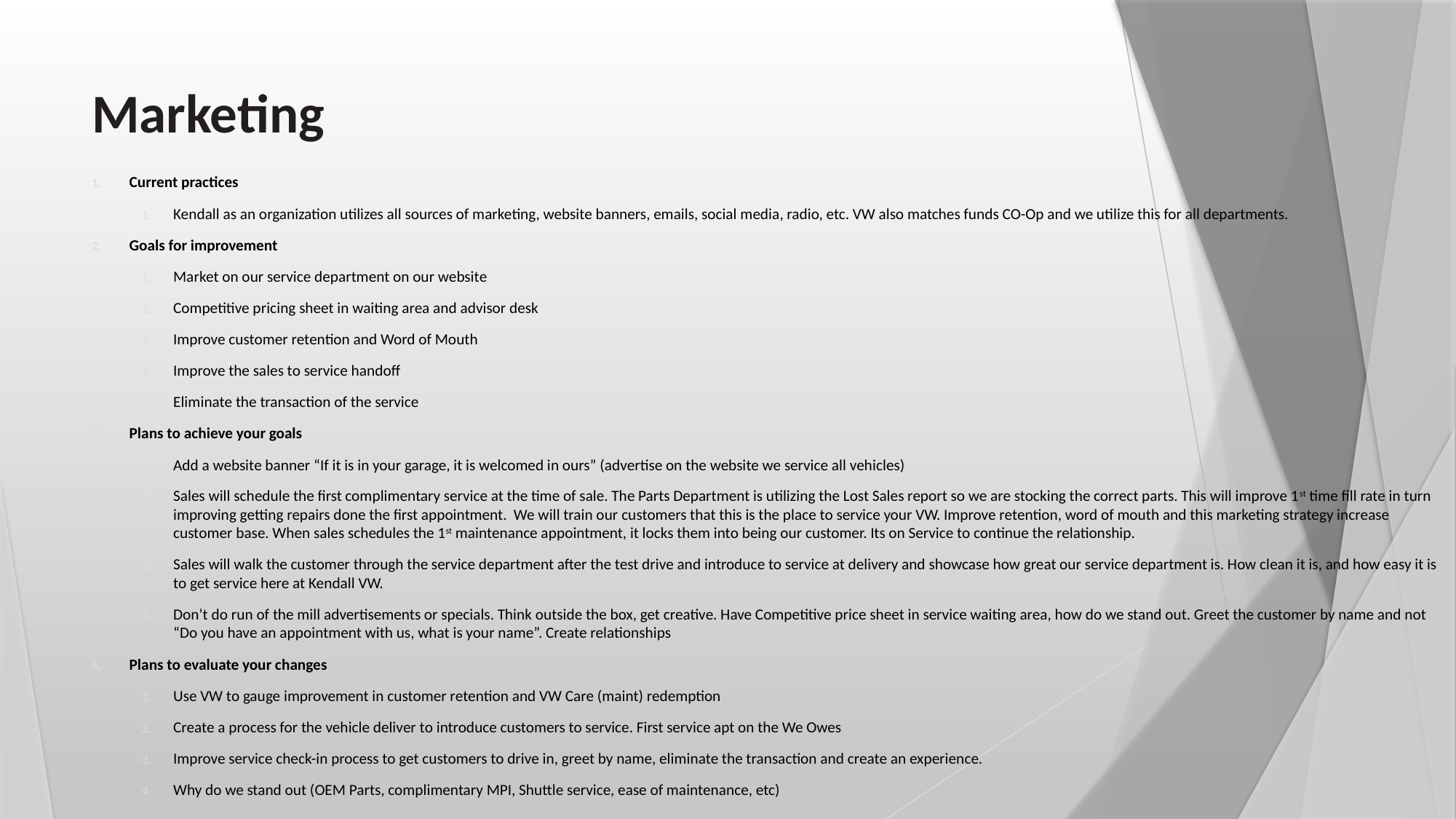

# Marketing

Current practices
Kendall as an organization utilizes all sources of marketing, website banners, emails, social media, radio, etc. VW also matches funds CO-Op and we utilize this for all departments.
Goals for improvement
Market on our service department on our website
Competitive pricing sheet in waiting area and advisor desk
Improve customer retention and Word of Mouth
Improve the sales to service handoff
Eliminate the transaction of the service
Plans to achieve your goals
Add a website banner “If it is in your garage, it is welcomed in ours” (advertise on the website we service all vehicles)
Sales will schedule the first complimentary service at the time of sale. The Parts Department is utilizing the Lost Sales report so we are stocking the correct parts. This will improve 1st time fill rate in turn improving getting repairs done the first appointment.  We will train our customers that this is the place to service your VW. Improve retention, word of mouth and this marketing strategy increase customer base. When sales schedules the 1st maintenance appointment, it locks them into being our customer. Its on Service to continue the relationship.
Sales will walk the customer through the service department after the test drive and introduce to service at delivery and showcase how great our service department is. How clean it is, and how easy it is to get service here at Kendall VW.
Don’t do run of the mill advertisements or specials. Think outside the box, get creative. Have Competitive price sheet in service waiting area, how do we stand out. Greet the customer by name and not “Do you have an appointment with us, what is your name”. Create relationships
Plans to evaluate your changes
Use VW to gauge improvement in customer retention and VW Care (maint) redemption
Create a process for the vehicle deliver to introduce customers to service. First service apt on the We Owes
Improve service check-in process to get customers to drive in, greet by name, eliminate the transaction and create an experience.
Why do we stand out (OEM Parts, complimentary MPI, Shuttle service, ease of maintenance, etc)